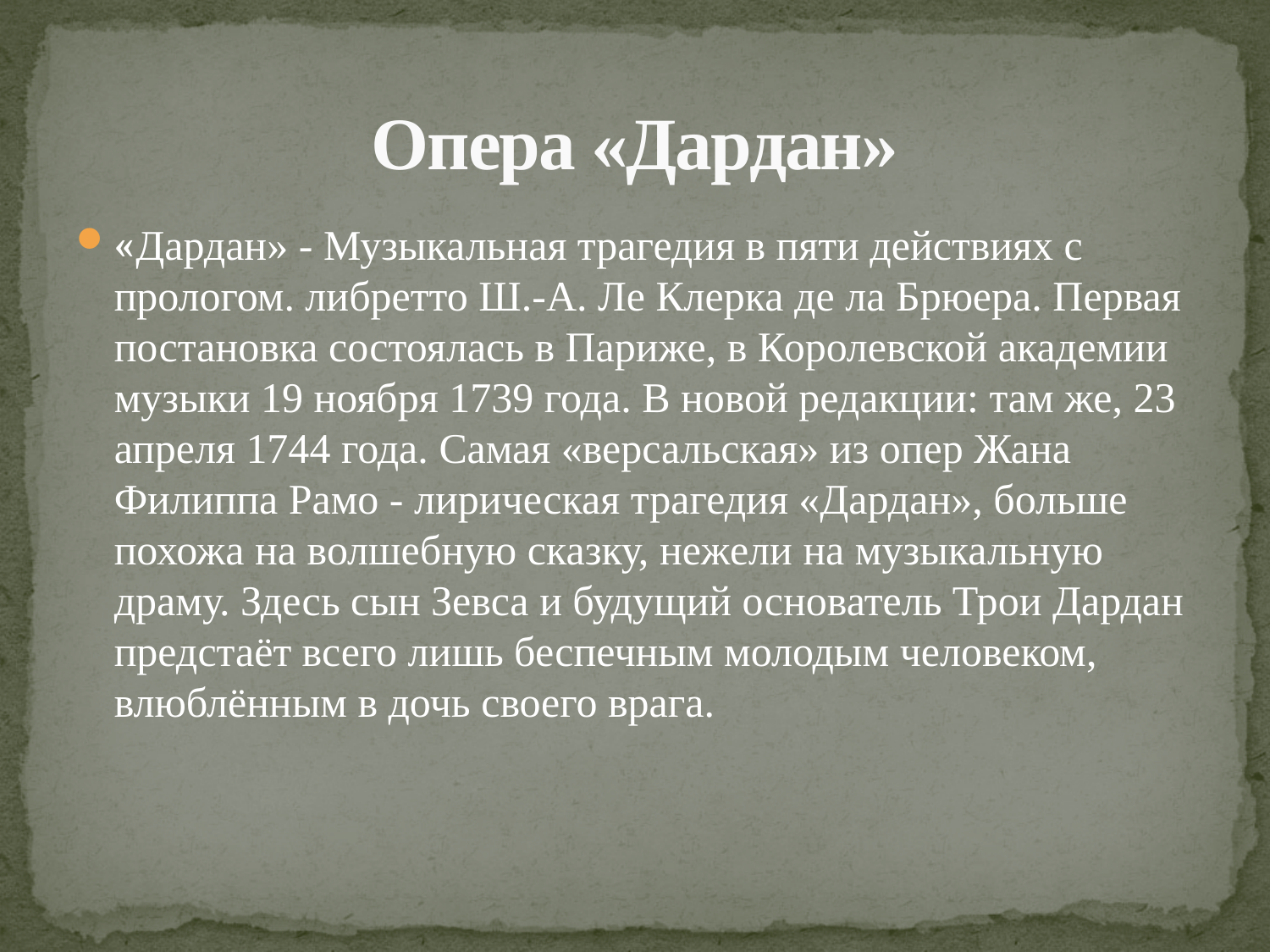

# Опера «Дардан»
«Дардан» - Музыкальная трагедия в пяти действиях с прологом. либретто Ш.-А. Ле Клерка де ла Брюера. Первая постановка состоялась в Париже, в Королевской академии музыки 19 ноября 1739 года. В новой редакции: там же, 23 апреля 1744 года. Самая «версальская» из опер Жана Филиппа Рамо - лирическая трагедия «Дардан», больше похожа на волшебную сказку, нежели на музыкальную драму. Здесь сын Зевса и будущий основатель Трои Дардан предстаёт всего лишь беспечным молодым человеком, влюблённым в дочь своего врага.